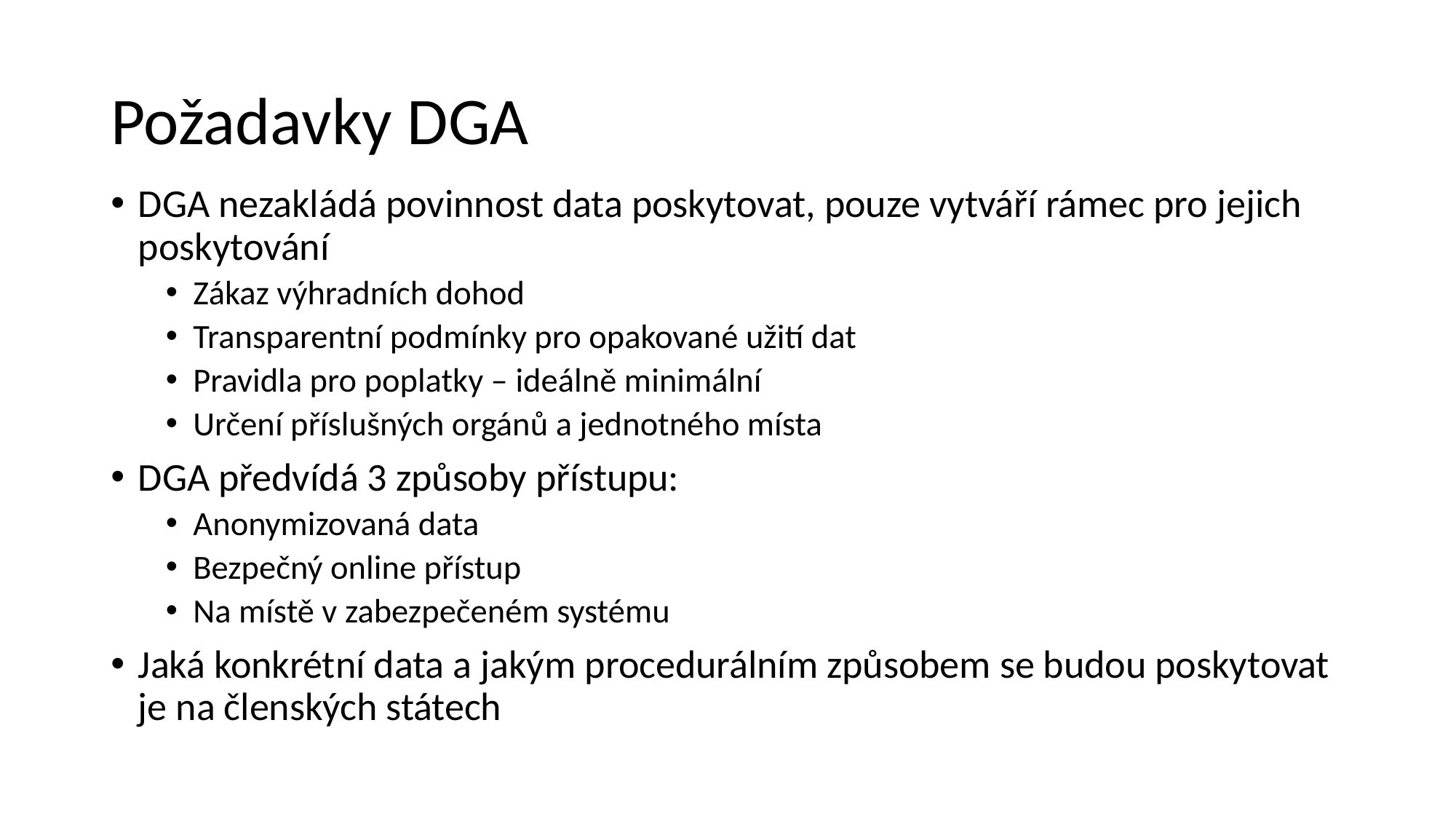

# Požadavky DGA
DGA nezakládá povinnost data poskytovat, pouze vytváří rámec pro jejich poskytování
Zákaz výhradních dohod
Transparentní podmínky pro opakované užití dat
Pravidla pro poplatky – ideálně minimální
Určení příslušných orgánů a jednotného místa
DGA předvídá 3 způsoby přístupu:
Anonymizovaná data
Bezpečný online přístup
Na místě v zabezpečeném systému
Jaká konkrétní data a jakým procedurálním způsobem se budou poskytovat je na členských státech